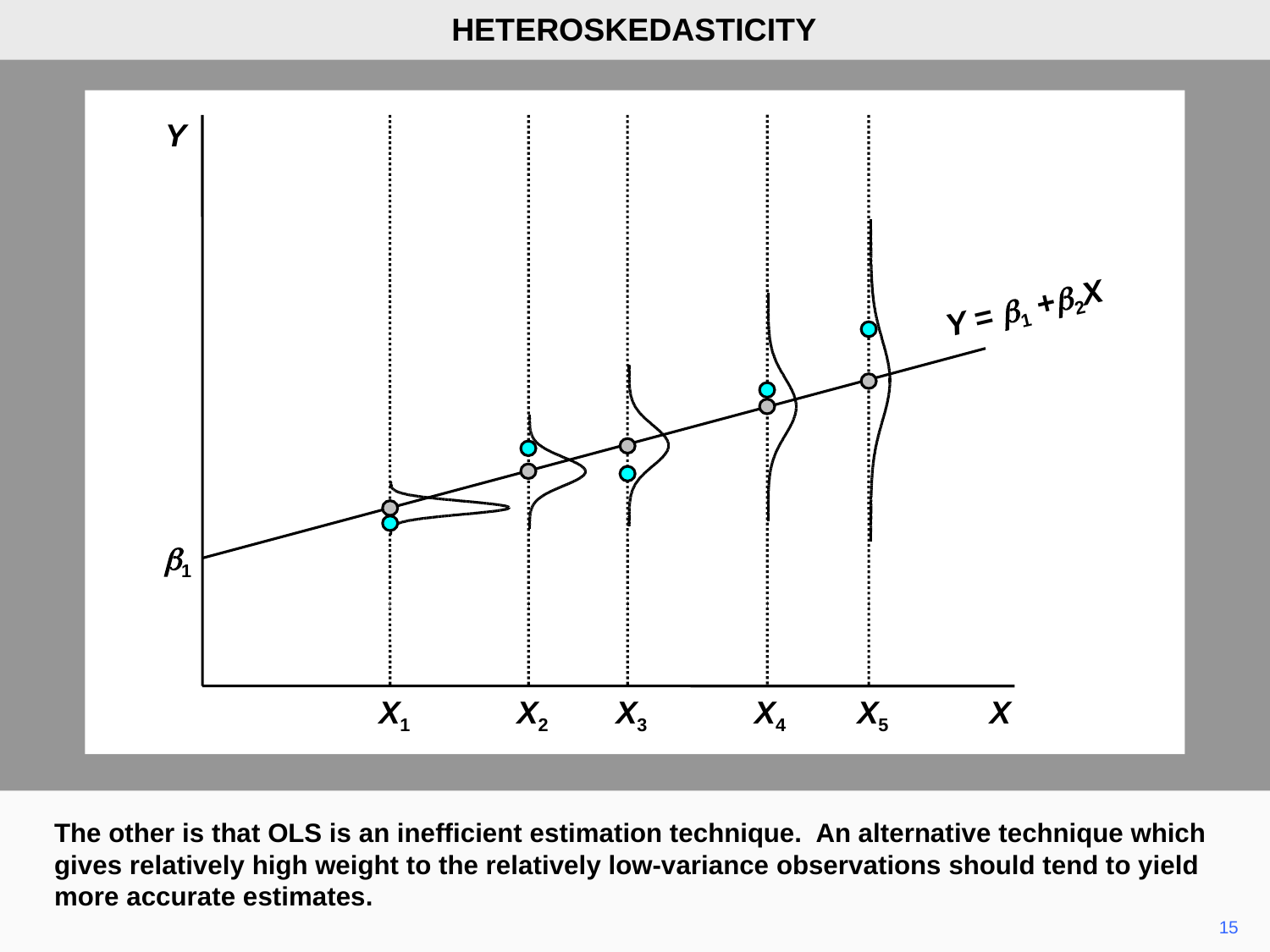

HETEROSKEDASTICITY

Y

Y = β1 +β2X

β1

X1
X2
X3
X4
X5
X

The other is that OLS is an inefficient estimation technique.  An alternative technique which gives relatively high weight to the relatively low-variance observations should tend to yield more accurate estimates.
15